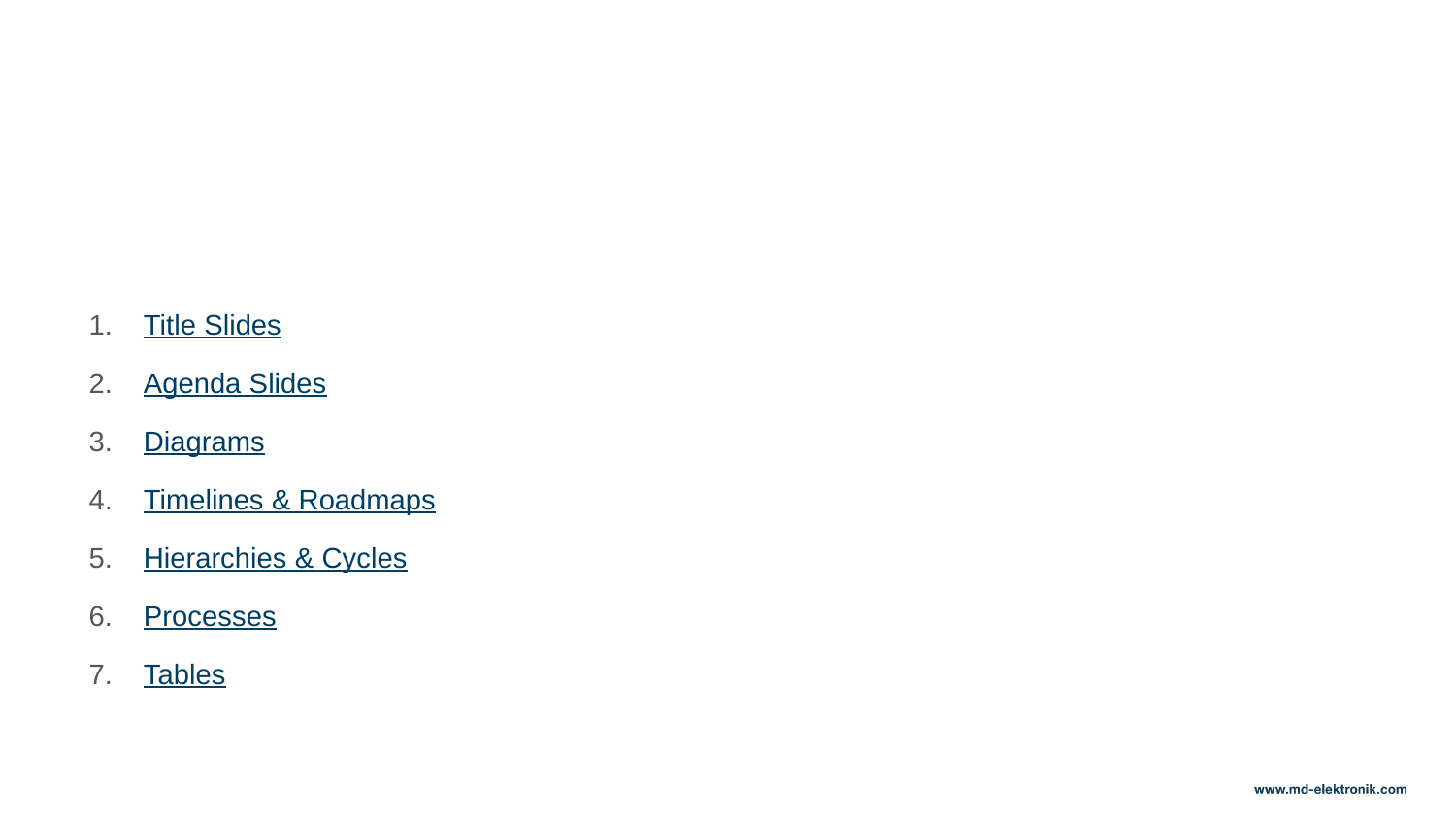

Title Slides
Agenda Slides
Diagrams
Timelines & Roadmaps
Hierarchies & Cycles
Processes
Tables